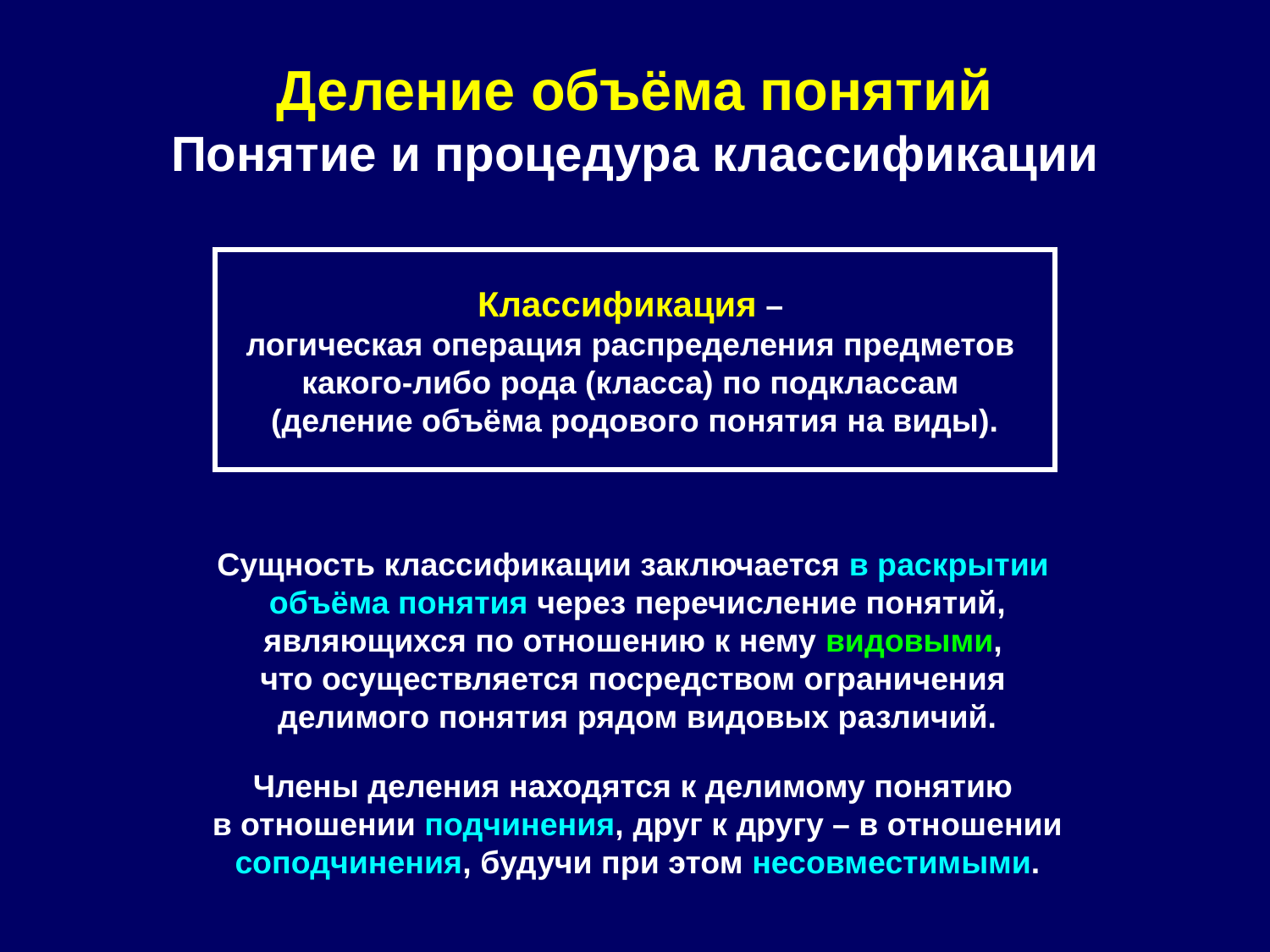

# Деление объёма понятий Понятие и процедура классификации
Классификация –
логическая операция распределения предметов
какого-либо рода (класса) по подклассам
(деление объёма родового понятия на виды).
Сущность классификации заключается в раскрытии
объёма понятия через перечисление понятий, являющихся по отношению к нему видовыми,
что осуществляется посредством ограничения
делимого понятия рядом видовых различий.
Члены деления находятся к делимому понятию
в отношении подчинения, друг к другу – в отношении соподчинения, будучи при этом несовместимыми.